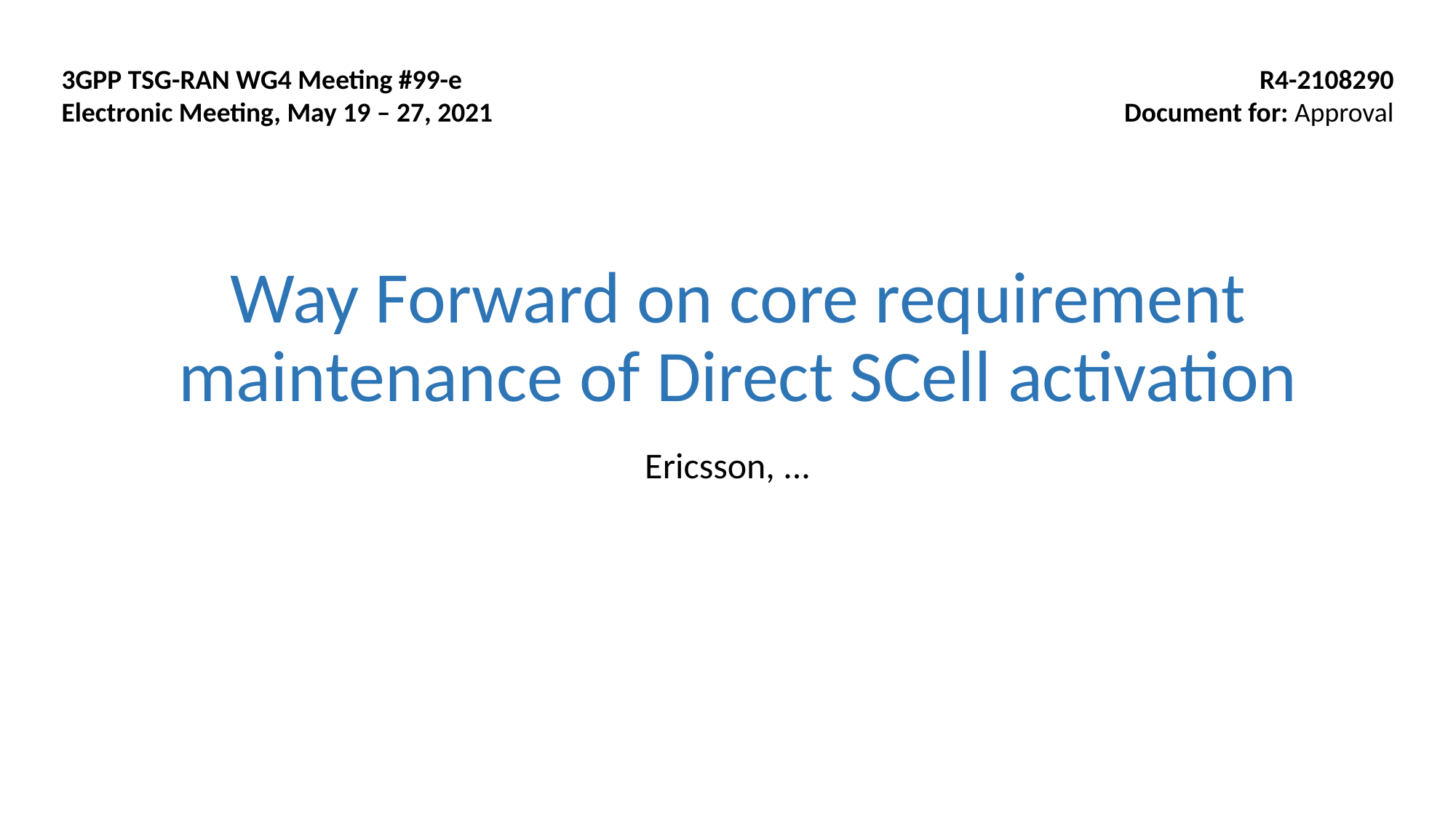

3GPP TSG-RAN WG4 Meeting #99-e
Electronic Meeting, May 19 – 27, 2021
R4-2108290
Document for: Approval
# Way Forward on core requirement maintenance of Direct SCell activation
Ericsson, ...